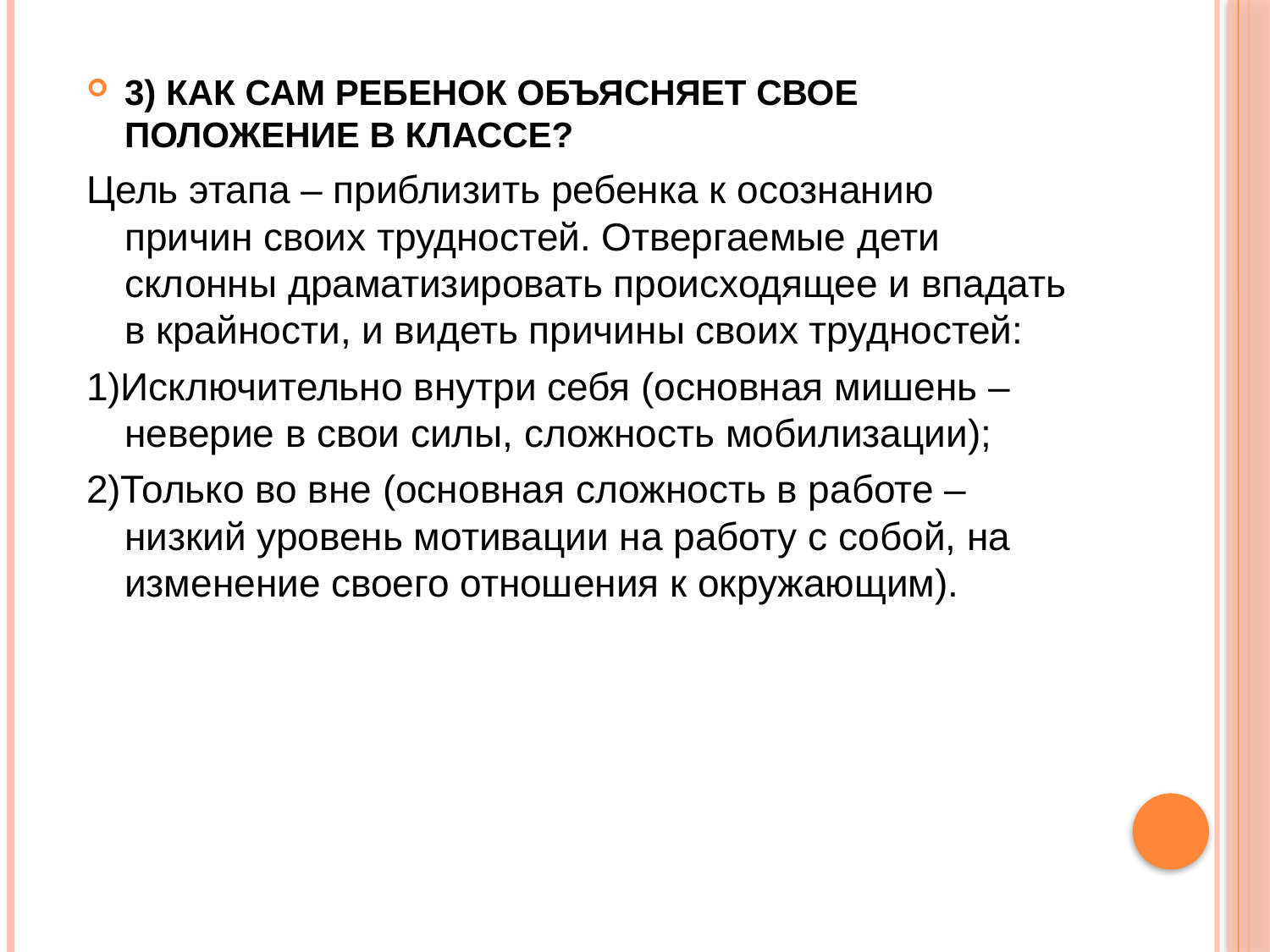

3) КАК САМ РЕБЕНОК ОБЪЯСНЯЕТ СВОЕ ПОЛОЖЕНИЕ В КЛАССЕ?
Цель этапа – приблизить ребенка к осознанию причин своих трудностей. Отвергаемые дети склонны драматизировать происходящее и впадать в крайности, и видеть причины своих трудностей:
1)Исключительно внутри себя (основная мишень – неверие в свои силы, сложность мобилизации);
2)Только во вне (основная сложность в работе – низкий уровень мотивации на работу с собой, на изменение своего отношения к окружающим).